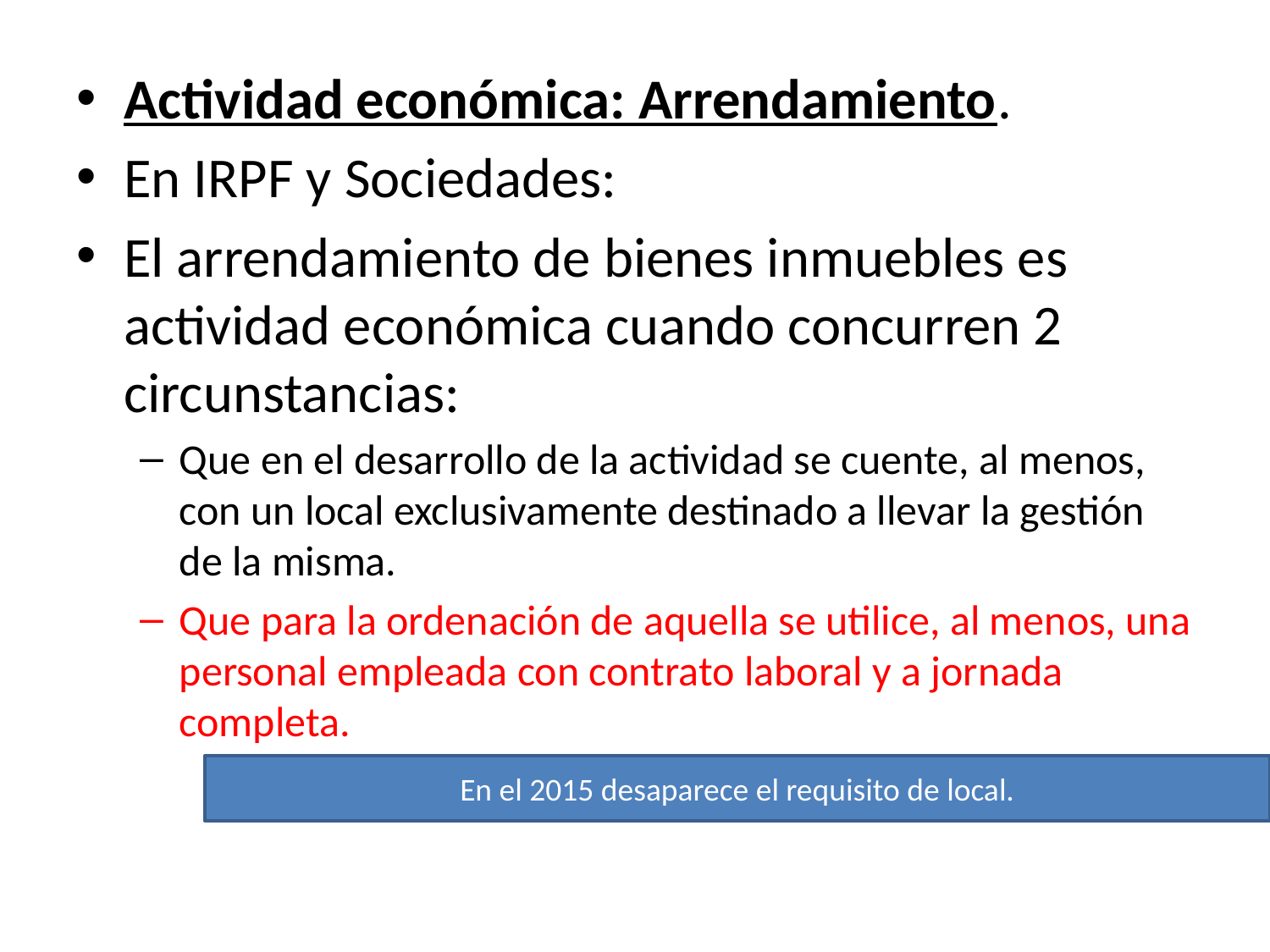

Actividad económica: Arrendamiento.
En IRPF y Sociedades:
El arrendamiento de bienes inmuebles es actividad económica cuando concurren 2 circunstancias:
Que en el desarrollo de la actividad se cuente, al menos, con un local exclusivamente destinado a llevar la gestión de la misma.
Que para la ordenación de aquella se utilice, al menos, una personal empleada con contrato laboral y a jornada completa.

En el 2015 desaparece el requisito de local.